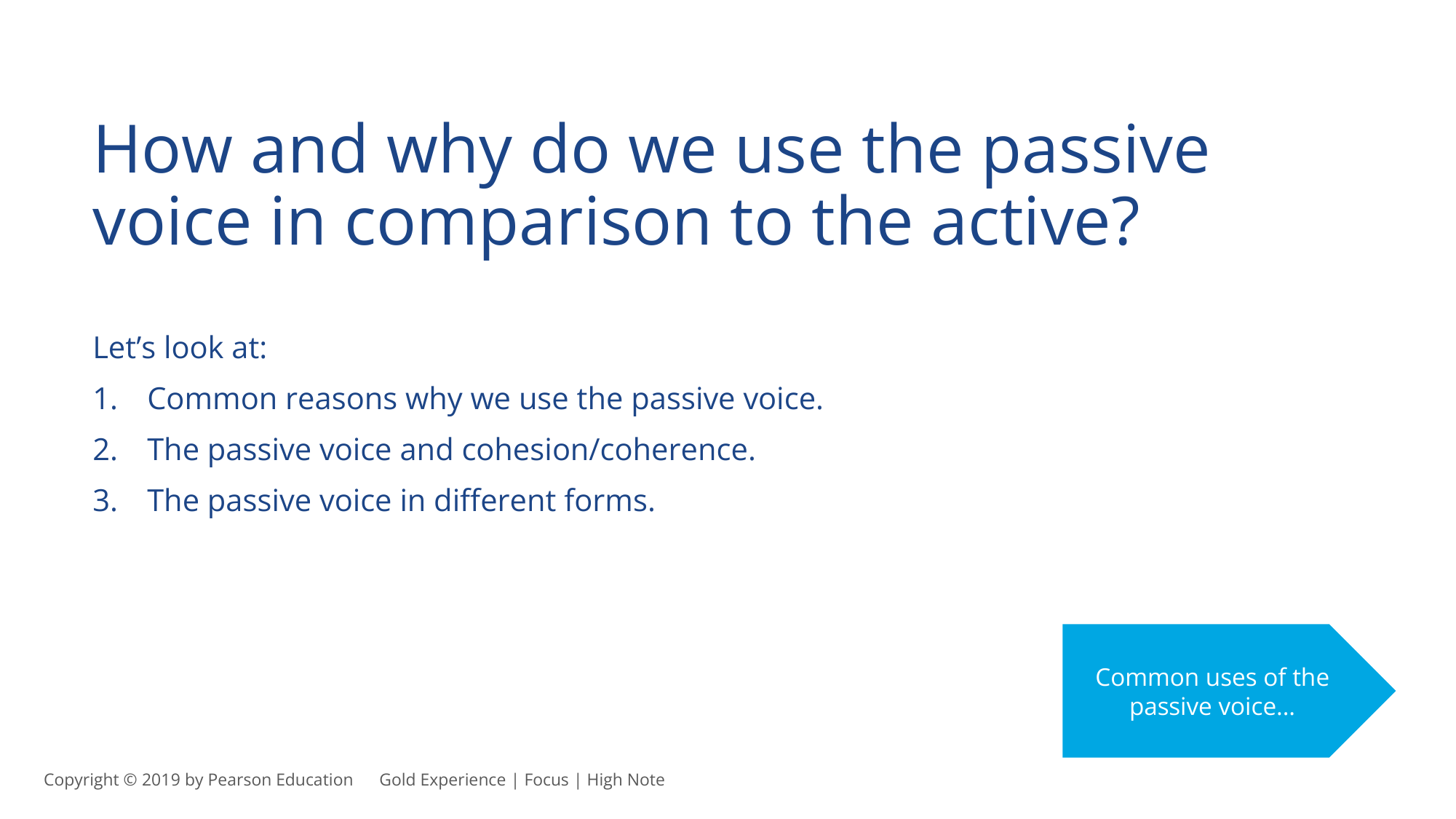

How and why do we use the passive voice in comparison to the active?
Let’s look at:
Common reasons why we use the passive voice.
The passive voice and cohesion/coherence.
The passive voice in different forms.

Common uses of the passive voice...
Copyright © 2019 by Pearson Education      Gold Experience | Focus | High Note